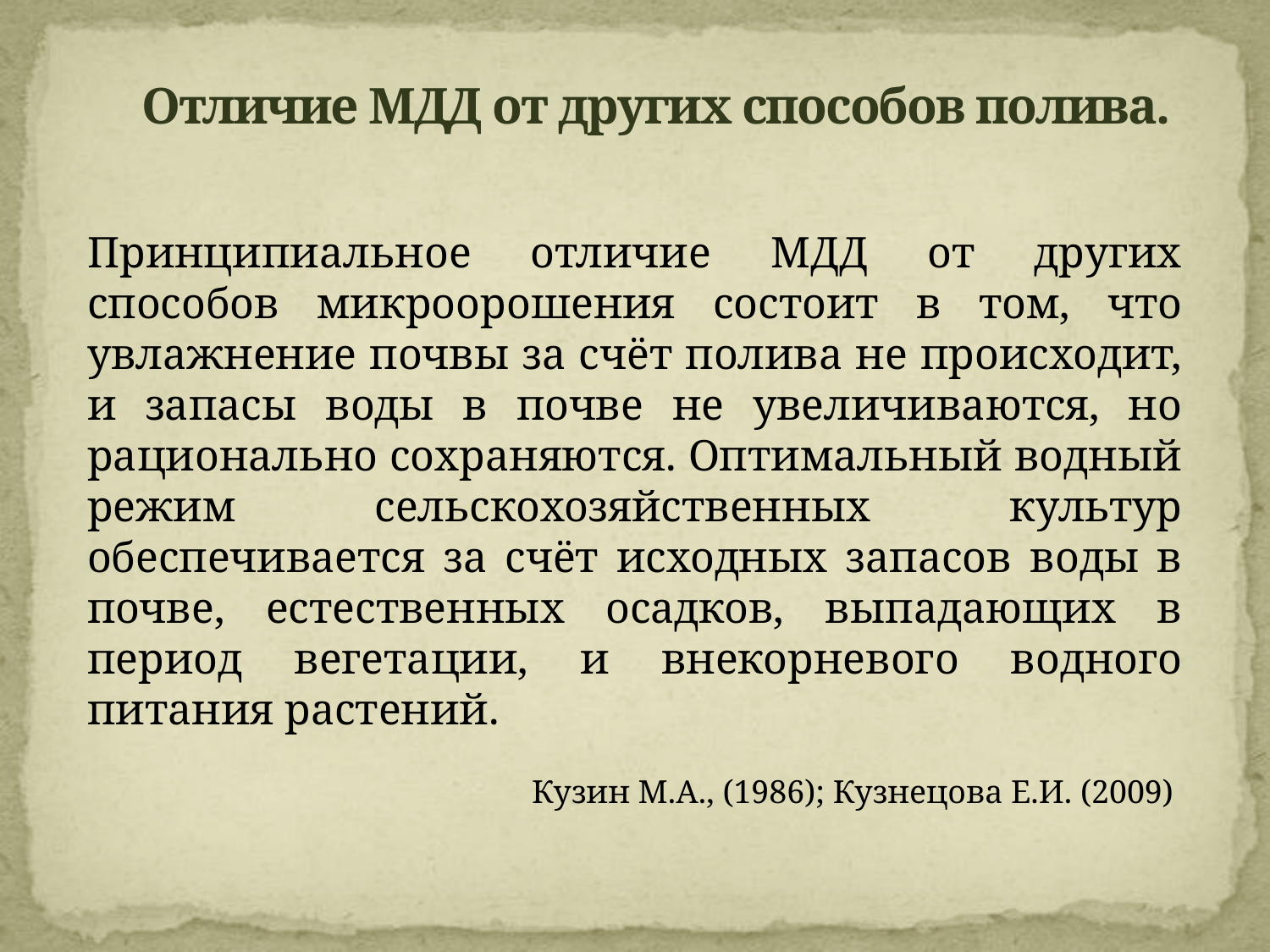

# Отличие МДД от других способов полива.

Принципиальное отличие МДД от других способов микроорошения состоит в том, что увлажнение почвы за счёт полива не происходит, и запасы воды в почве не увеличиваются, но рационально сохраняются. Оптимальный водный режим сельскохозяйственных культур обеспечивается за счёт исходных запасов воды в почве, естественных осадков, выпадающих в период вегетации, и внекорневого водного питания растений.

Кузин М.А., (1986); Кузнецова Е.И. (2009)